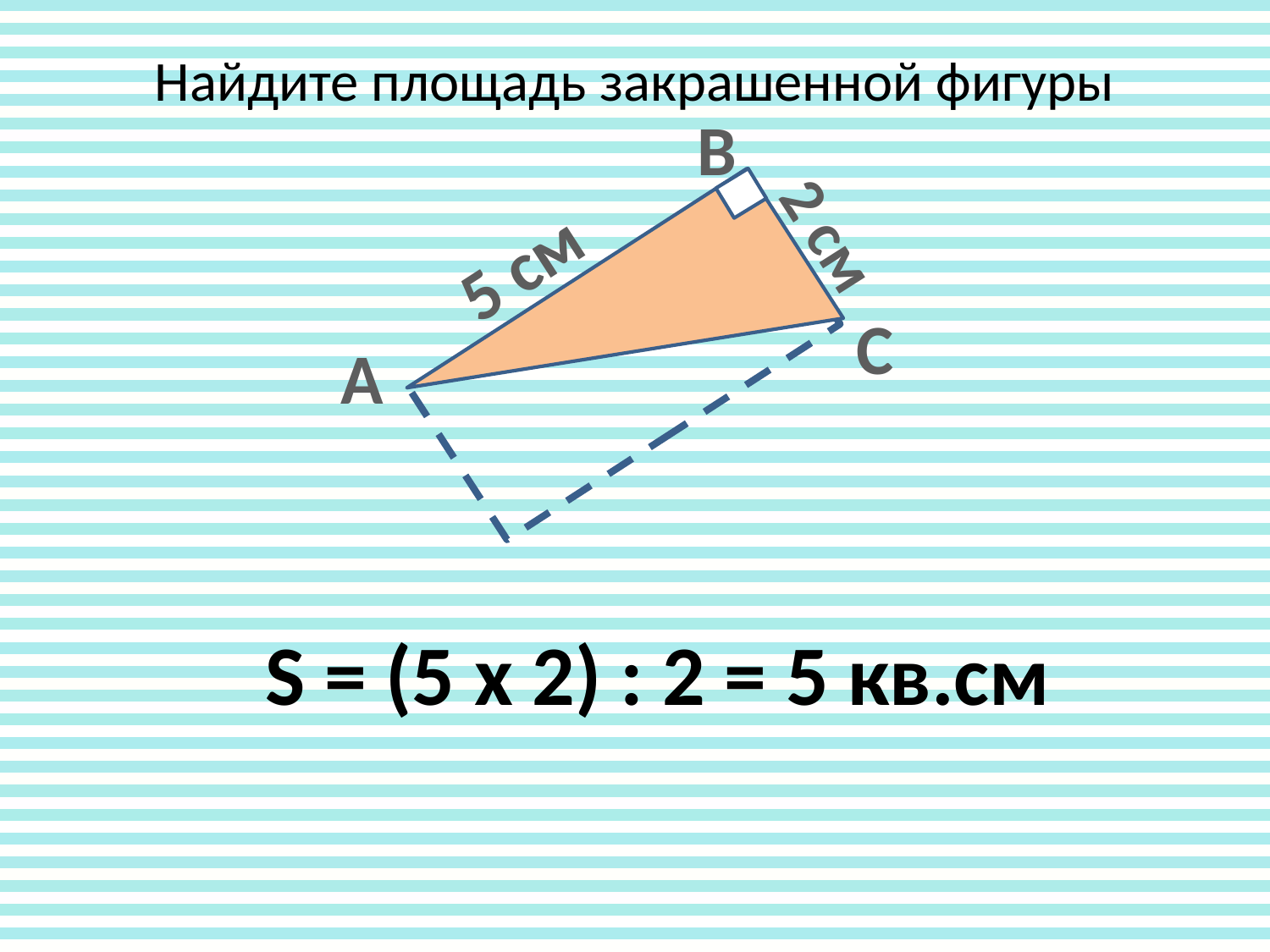

# Найдите площадь закрашенной фигуры
В

2 см
5 см

С
А
S = (5 х 2) : 2 = 5 кв.см